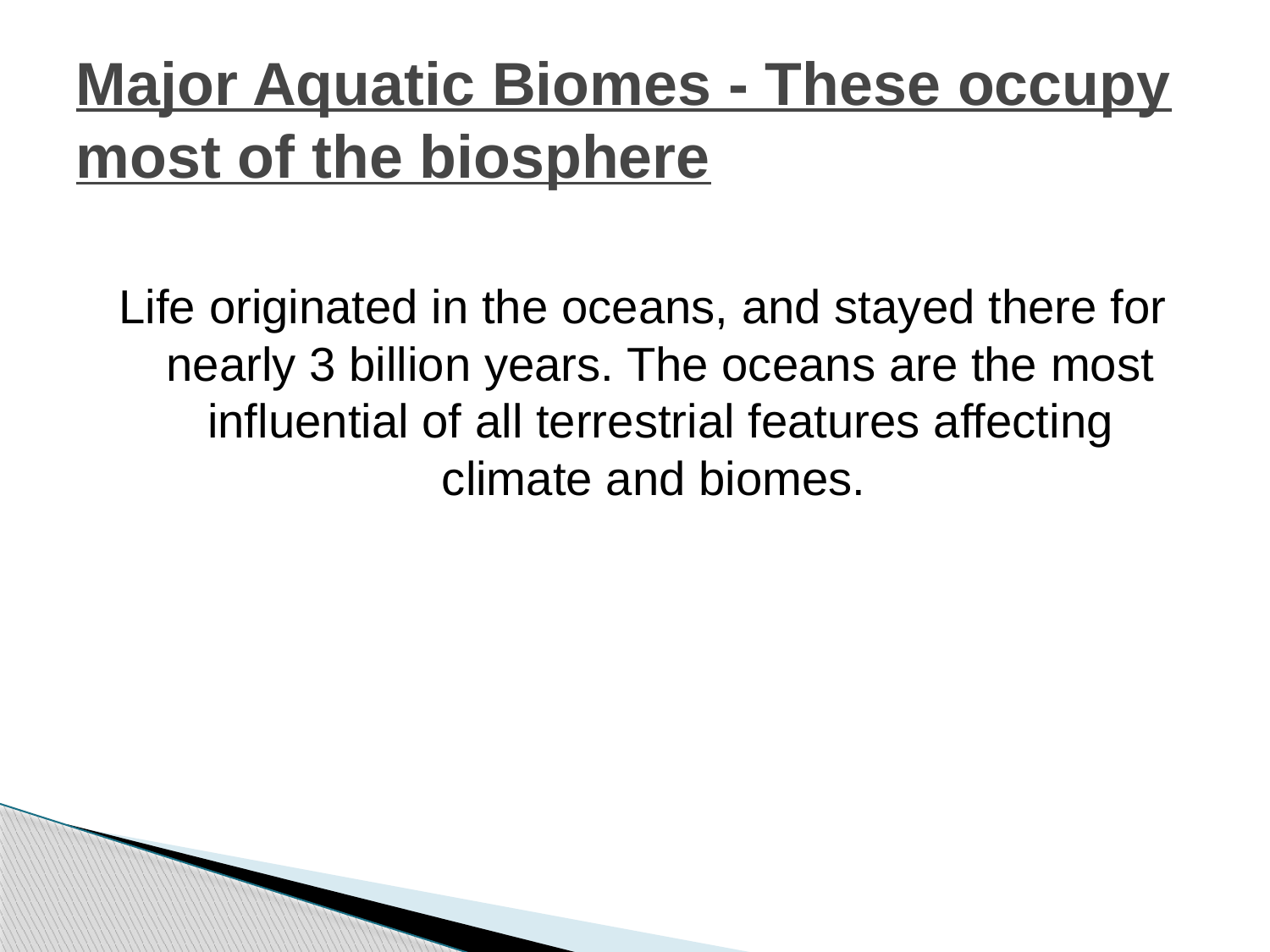

# Major Aquatic Biomes - These occupy most of the biosphere

Life originated in the oceans, and stayed there for nearly 3 billion years. The oceans are the most influential of all terrestrial features affecting climate and biomes.